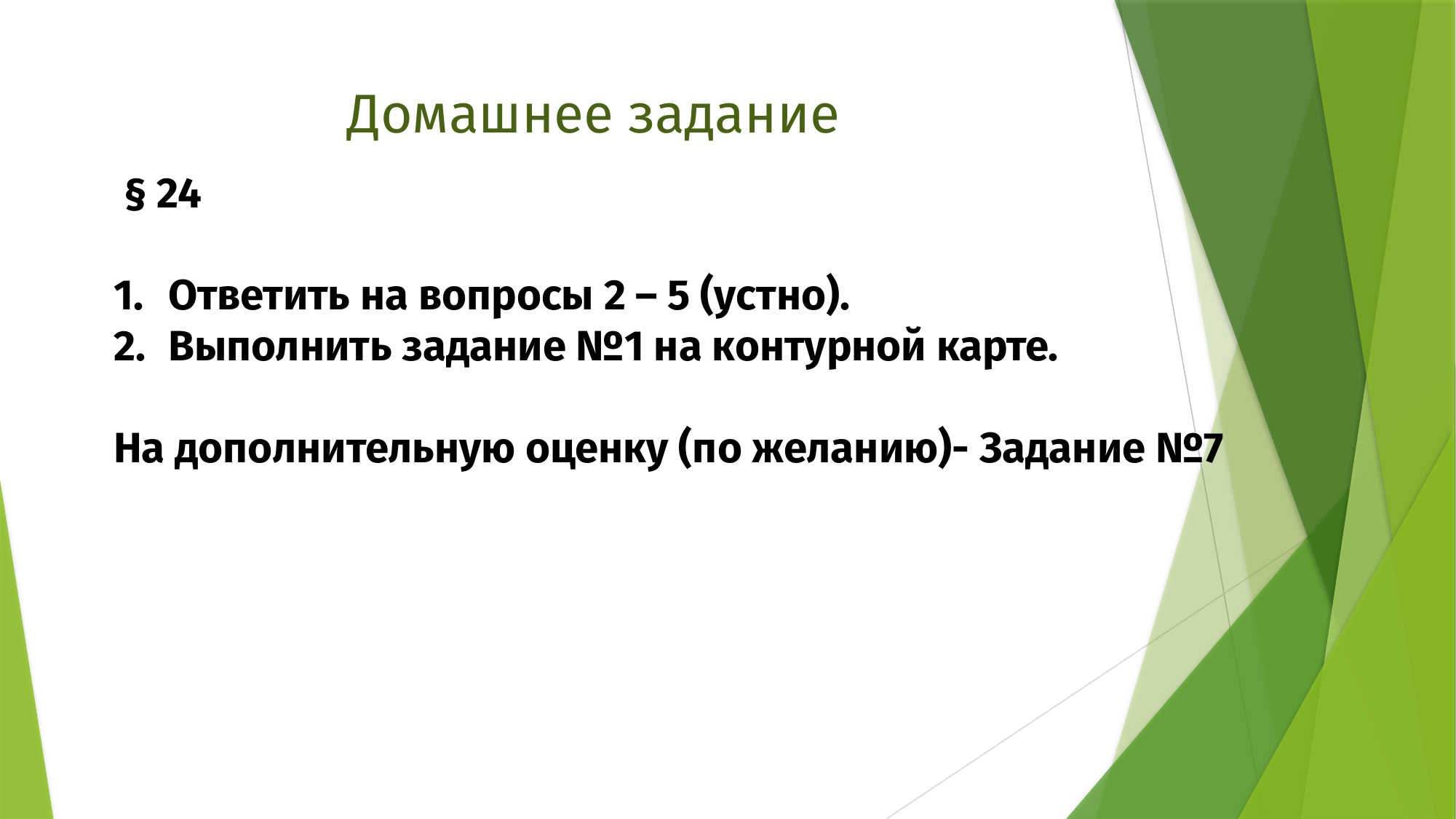

# Домашнее задание
| § 24 Ответить на вопросы 2 – 5 (устно). Выполнить задание №1 на контурной карте. На дополнительную оценку (по желанию)- Задание №7 |
| --- |